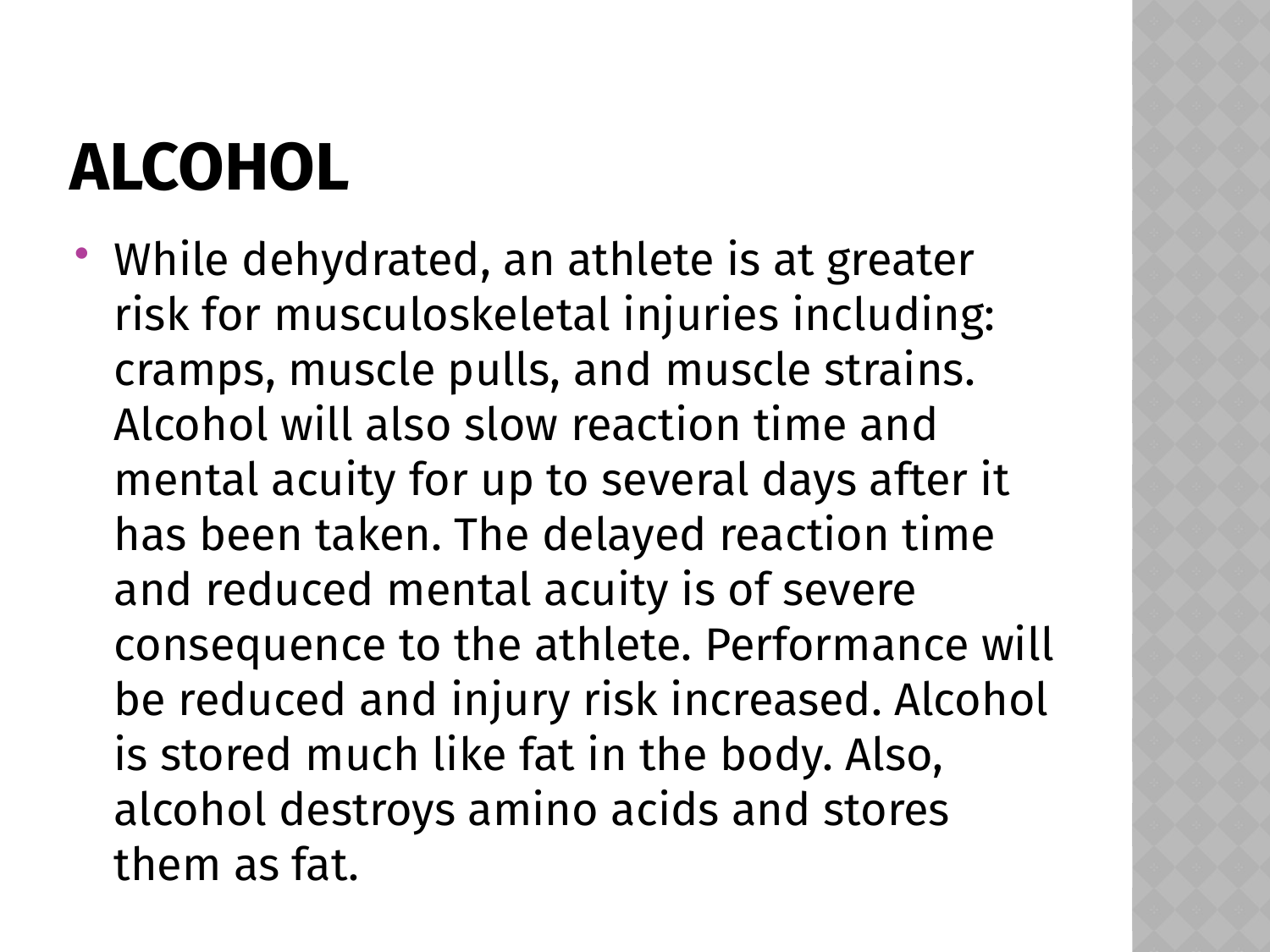

# Alcohol
While dehydrated, an athlete is at greater risk for musculoskeletal injuries including: cramps, muscle pulls, and muscle strains. Alcohol will also slow reaction time and mental acuity for up to several days after it has been taken. The delayed reaction time and reduced mental acuity is of severe consequence to the athlete. Performance will be reduced and injury risk increased. Alcohol is stored much like fat in the body. Also, alcohol destroys amino acids and stores them as fat.